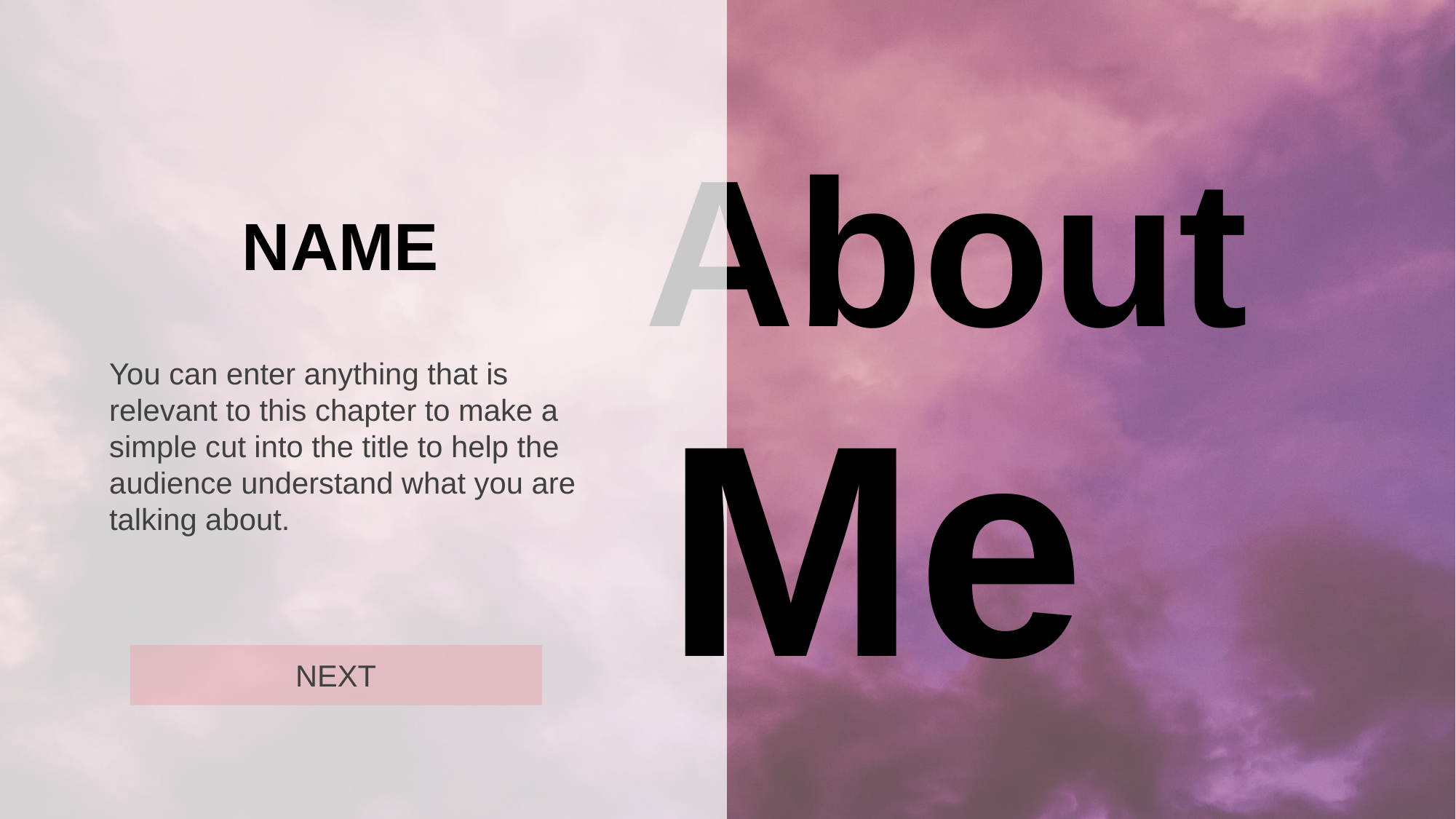

About
NAME
You can enter anything that is relevant to this chapter to make a simple cut into the title to help the audience understand what you are talking about.
Me

NEXT